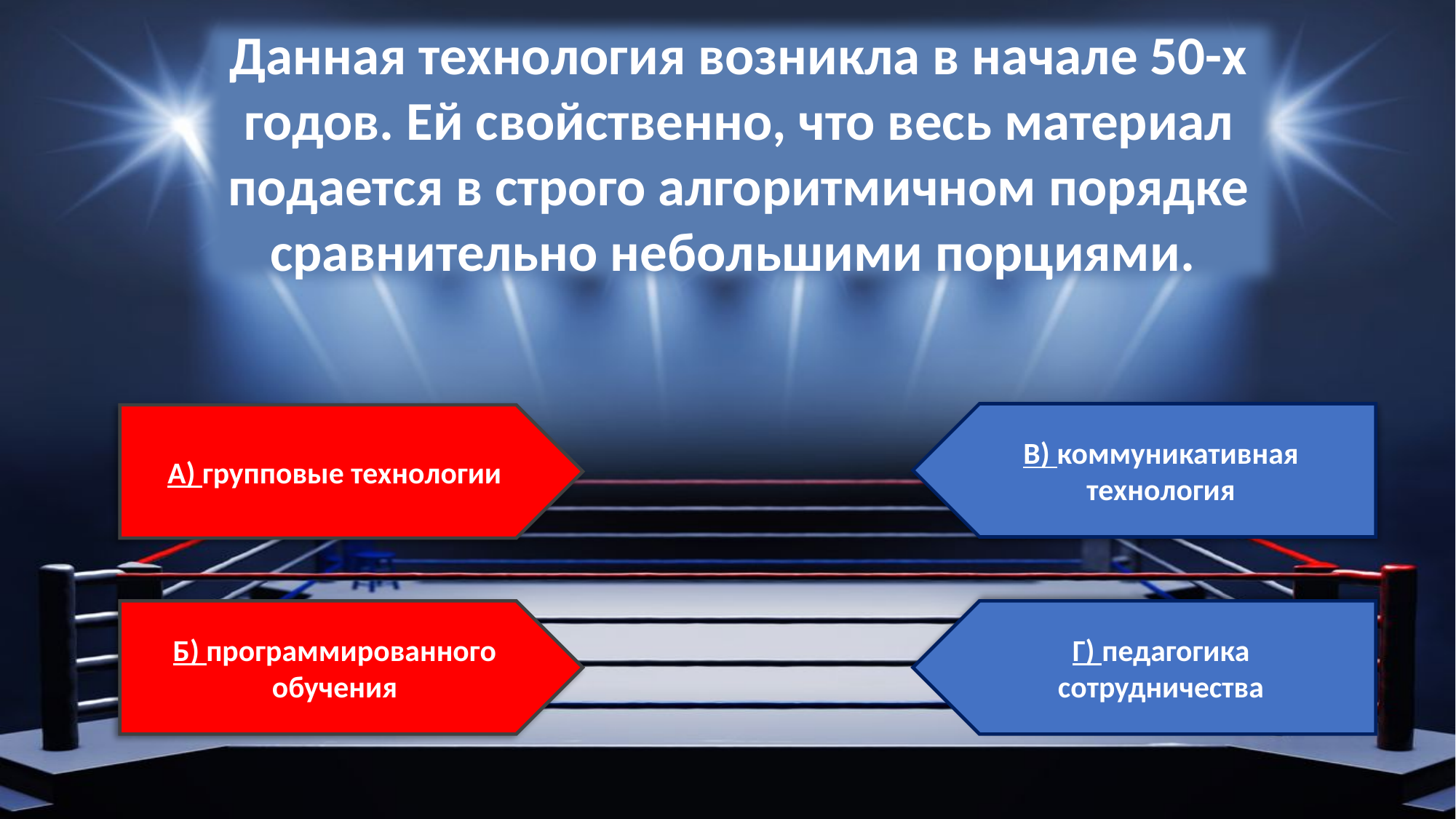

Данная технология возникла в начале 50-х годов. Ей свойственно, что весь материал подается в строго алгоритмичном порядке сравнительно небольшими порциями.
В) коммуникативная технология
А) групповые технологии
Б) программированного обучения
Г) педагогика
сотрудничества